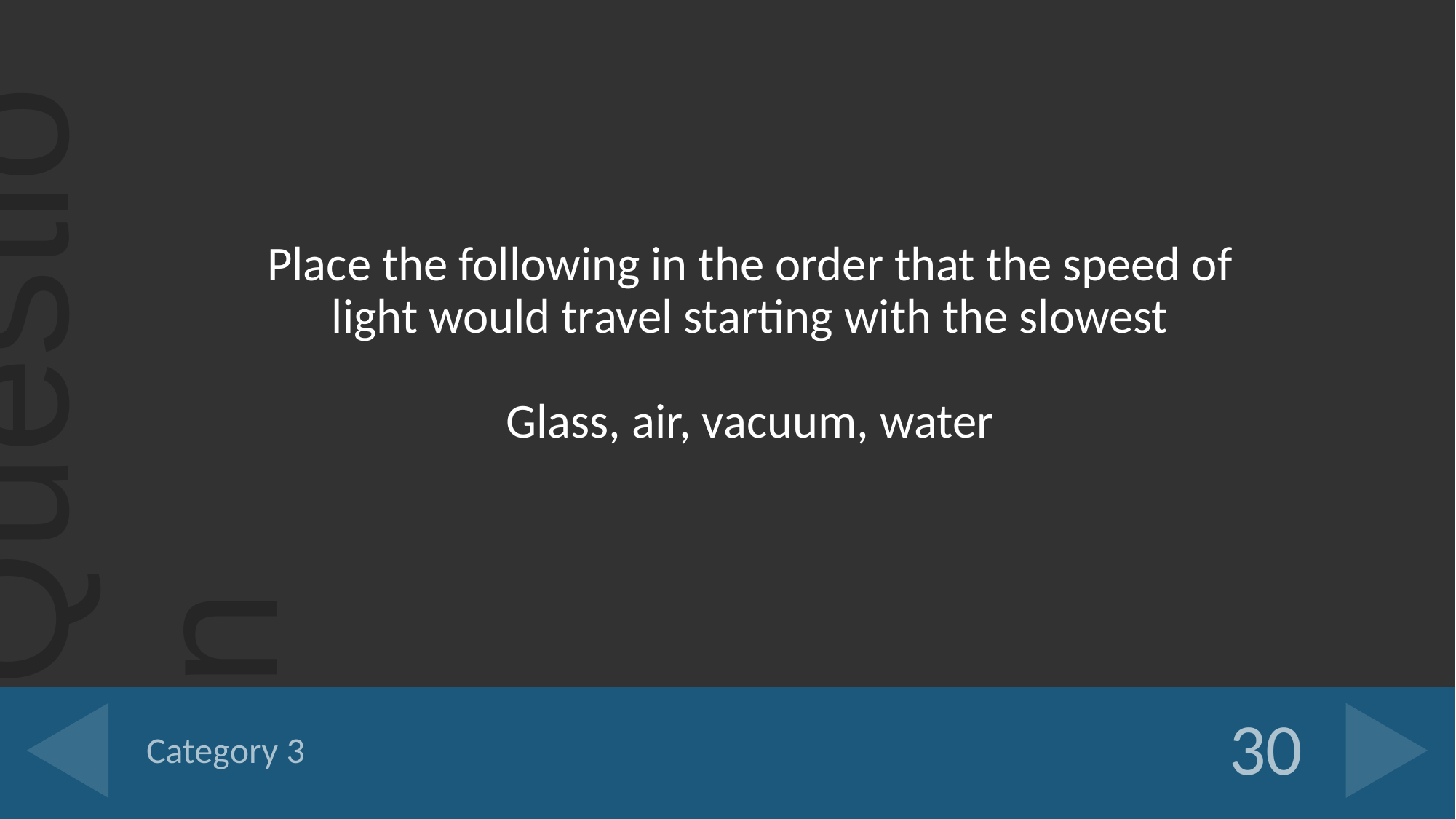

Place the following in the order that the speed of light would travel starting with the slowest

Glass, air, vacuum, water
# Category 3
30